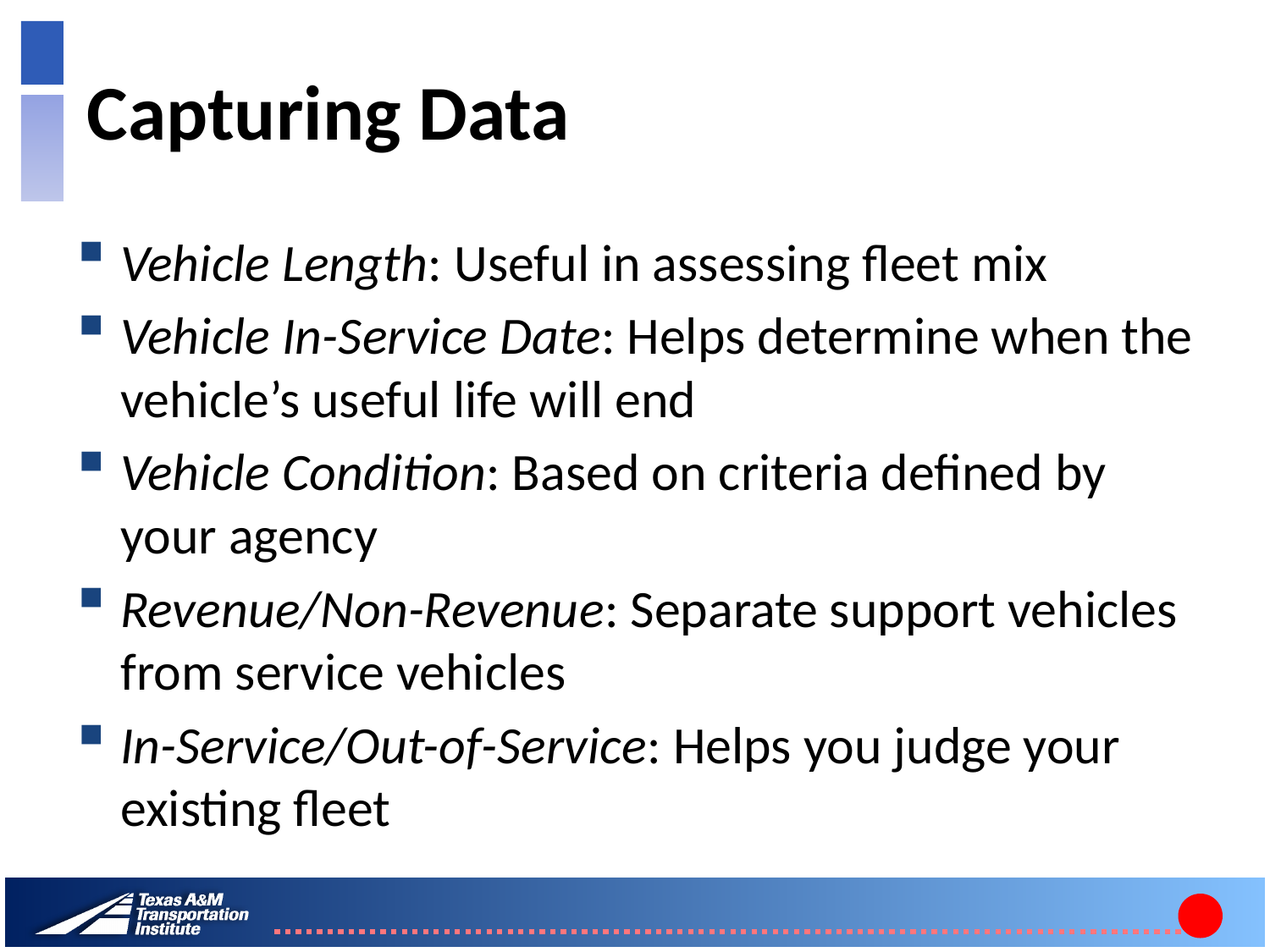

# Capturing Data
Vehicle Length: Useful in assessing fleet mix
Vehicle In-Service Date: Helps determine when the vehicle’s useful life will end
Vehicle Condition: Based on criteria defined by your agency
Revenue/Non-Revenue: Separate support vehicles from service vehicles
In-Service/Out-of-Service: Helps you judge your existing fleet